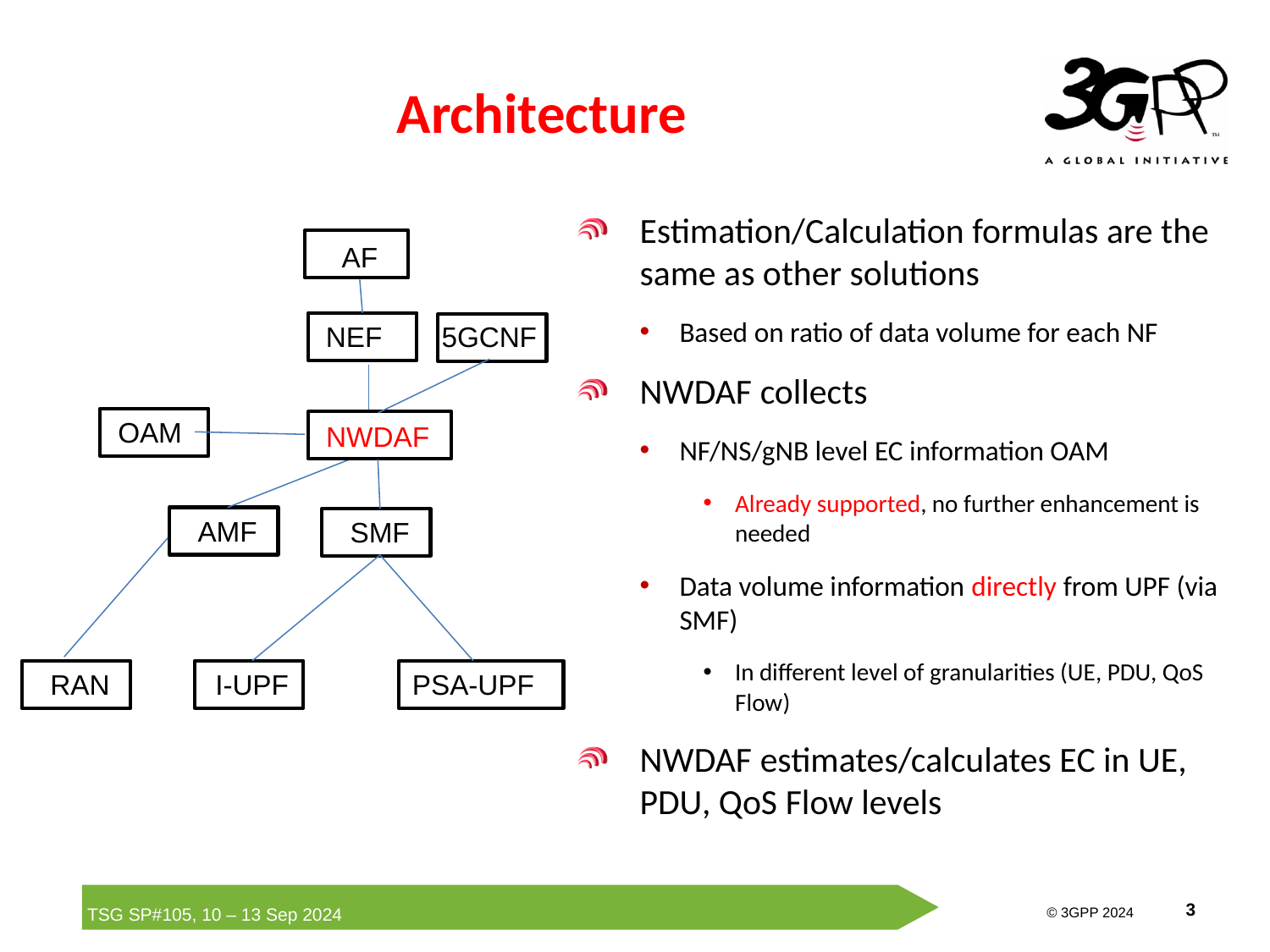

# Architecture
Estimation/Calculation formulas are the same as other solutions
Based on ratio of data volume for each NF
NWDAF collects
NF/NS/gNB level EC information OAM
Already supported, no further enhancement is needed
Data volume information directly from UPF (via SMF)
In different level of granularities (UE, PDU, QoS Flow)
NWDAF estimates/calculates EC in UE, PDU, QoS Flow levels

UE
AF
UE
5GCNF
NEF
UE
UE
OAM
UE
NWDAF
UE
AMF
UE
SMF
UE
UE
UE
I-UPF
PSA-UPF
RAN